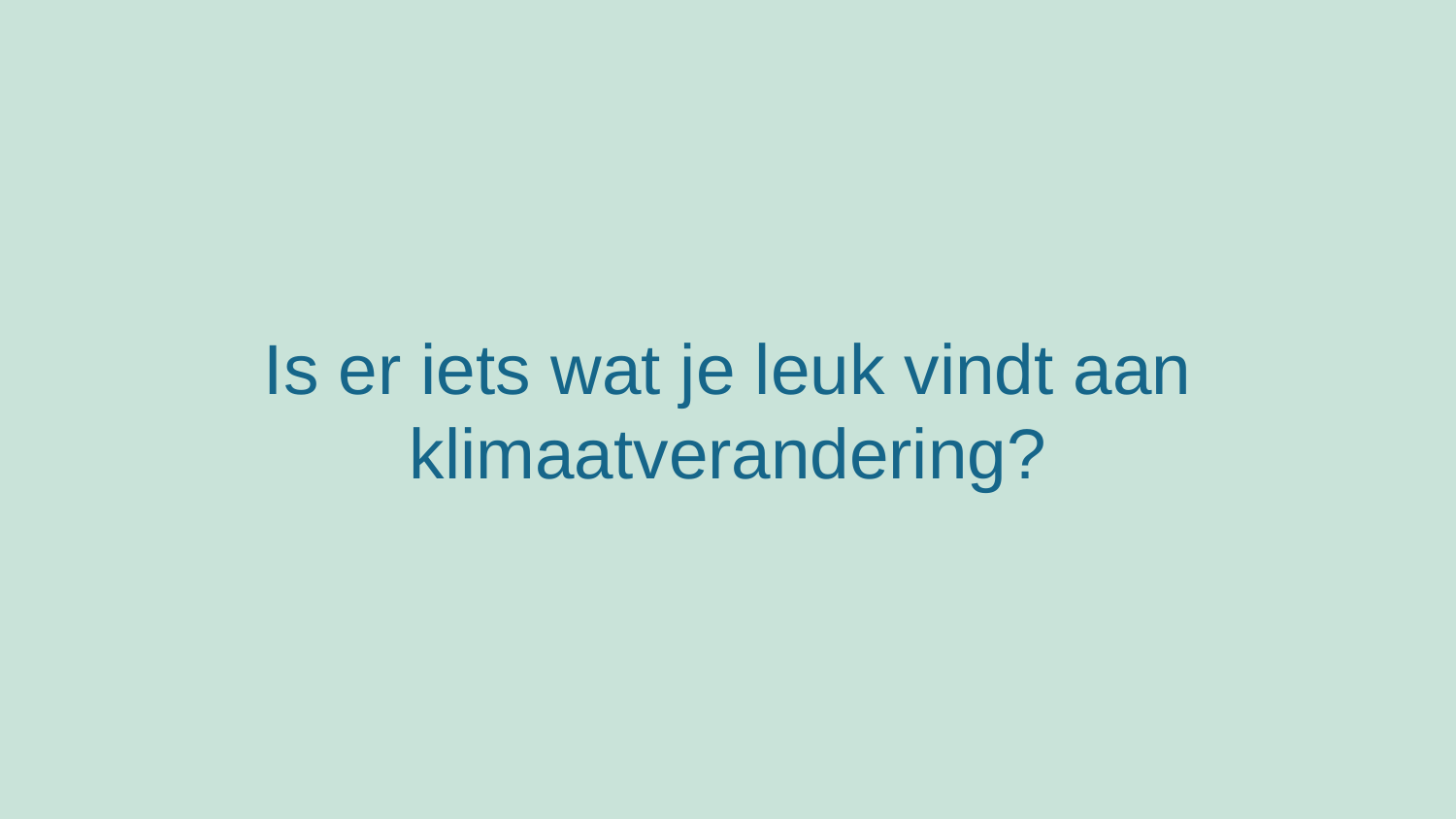

Is er iets wat je leuk vindt aan klimaatverandering?